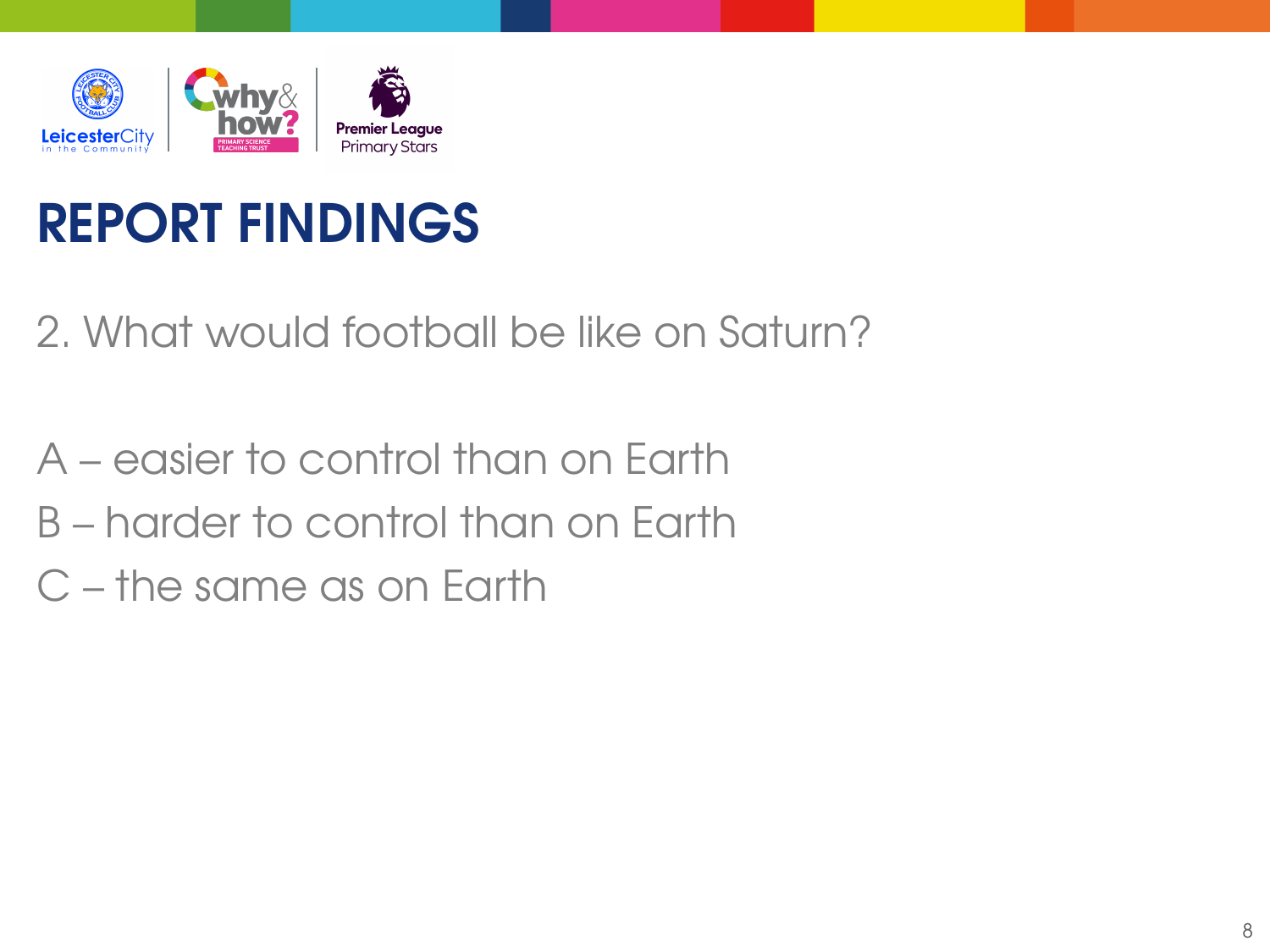

REPORT FINDINGS
2. What would football be like on Saturn?

A – easier to control than on Earth
B – harder to control than on Earth
C – the same as on Earth

8